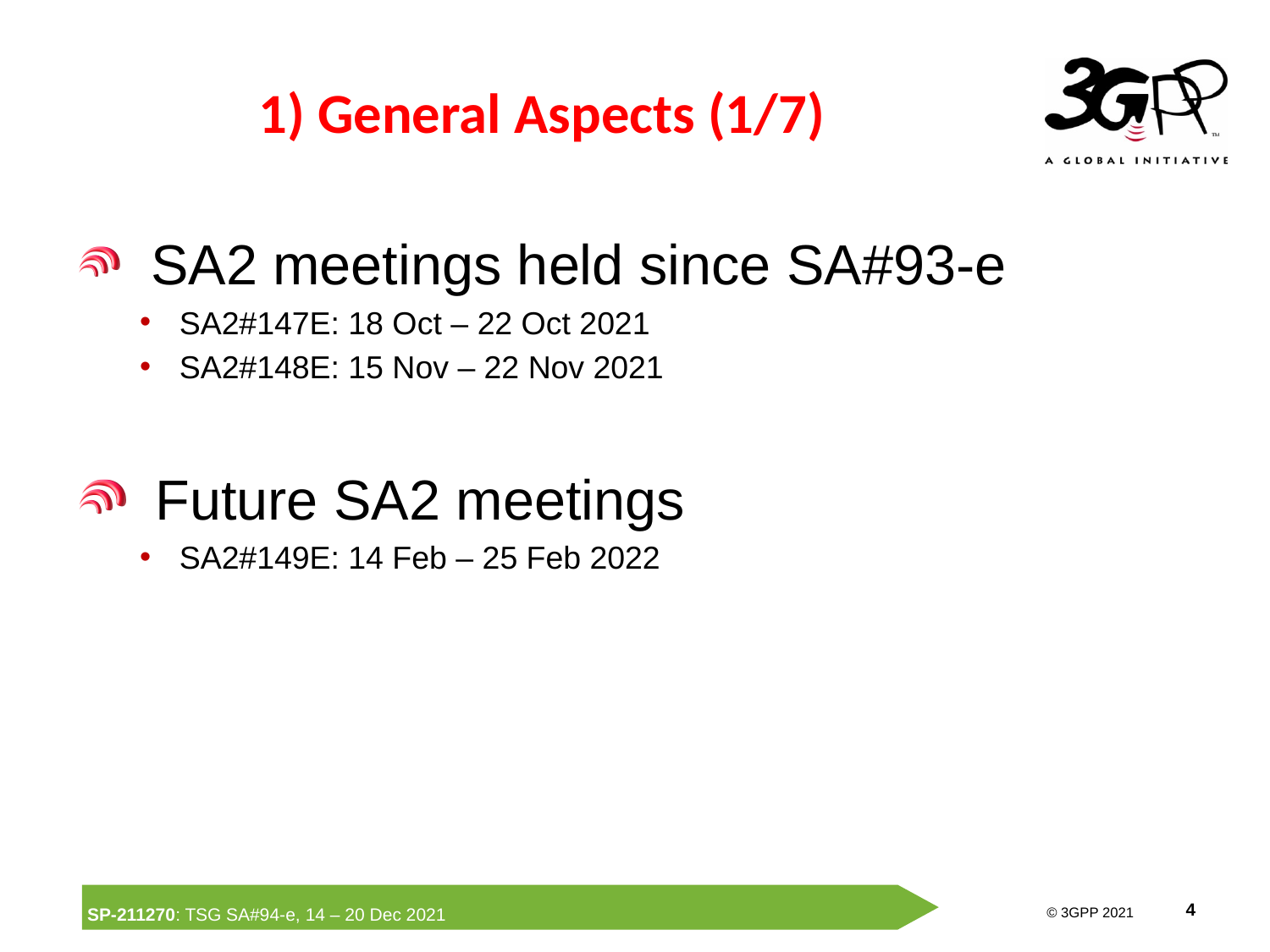

# 1) General Aspects (1/7)
 SA2 meetings held since SA#93-e
SA2#147E: 18 Oct – 22 Oct 2021
SA2#148E: 15 Nov – 22 Nov 2021

 Future SA2 meetings
SA2#149E: 14 Feb – 25 Feb 2022